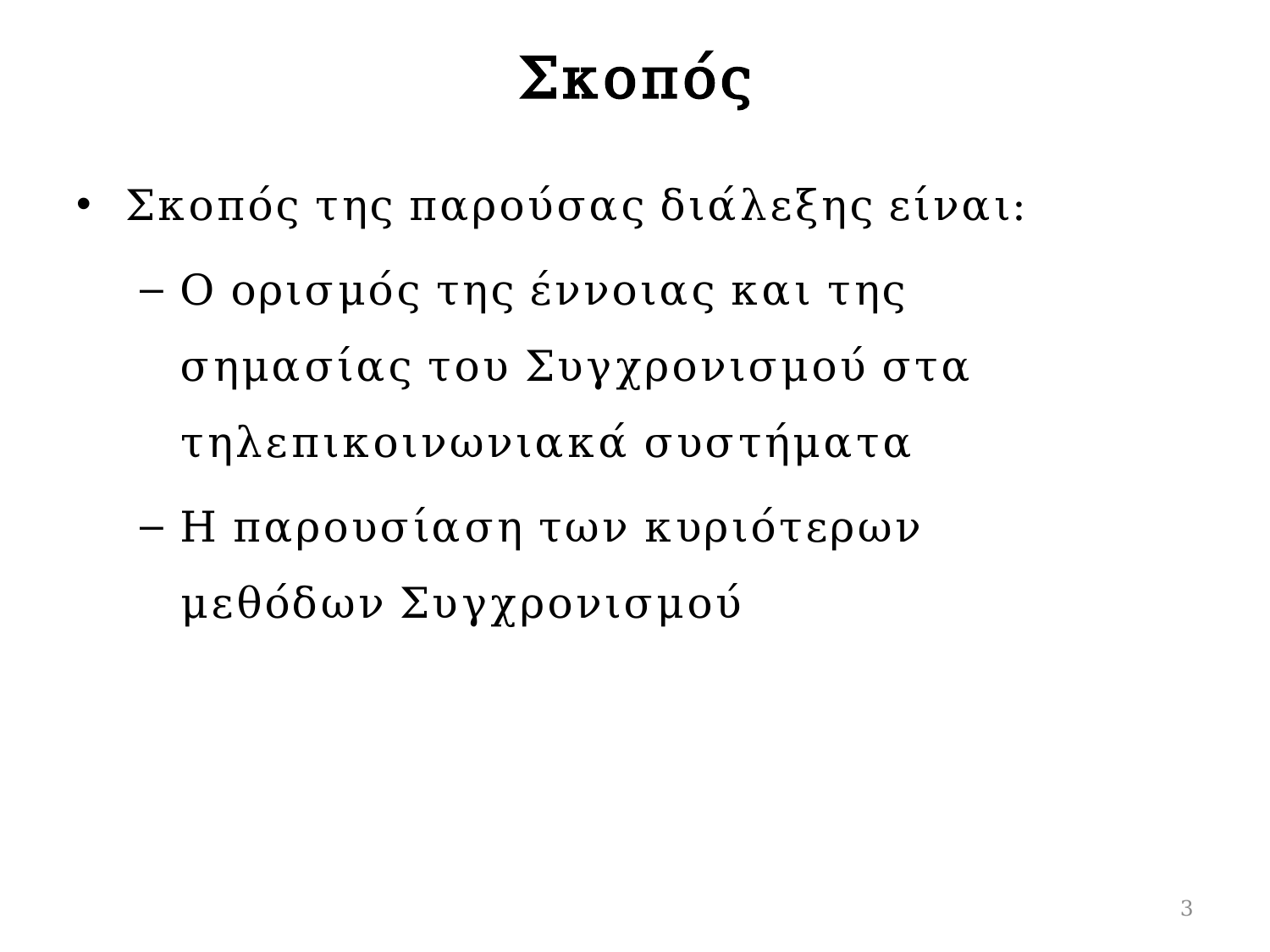

# Σκοπός
Σκοπός της παρούσας διάλεξης είναι:
Ο ορισμός της έννοιας και της σημασίας του Συγχρονισμού στα τηλεπικοινωνιακά συστήματα
Η παρουσίαση των κυριότερων μεθόδων Συγχρονισμού
3